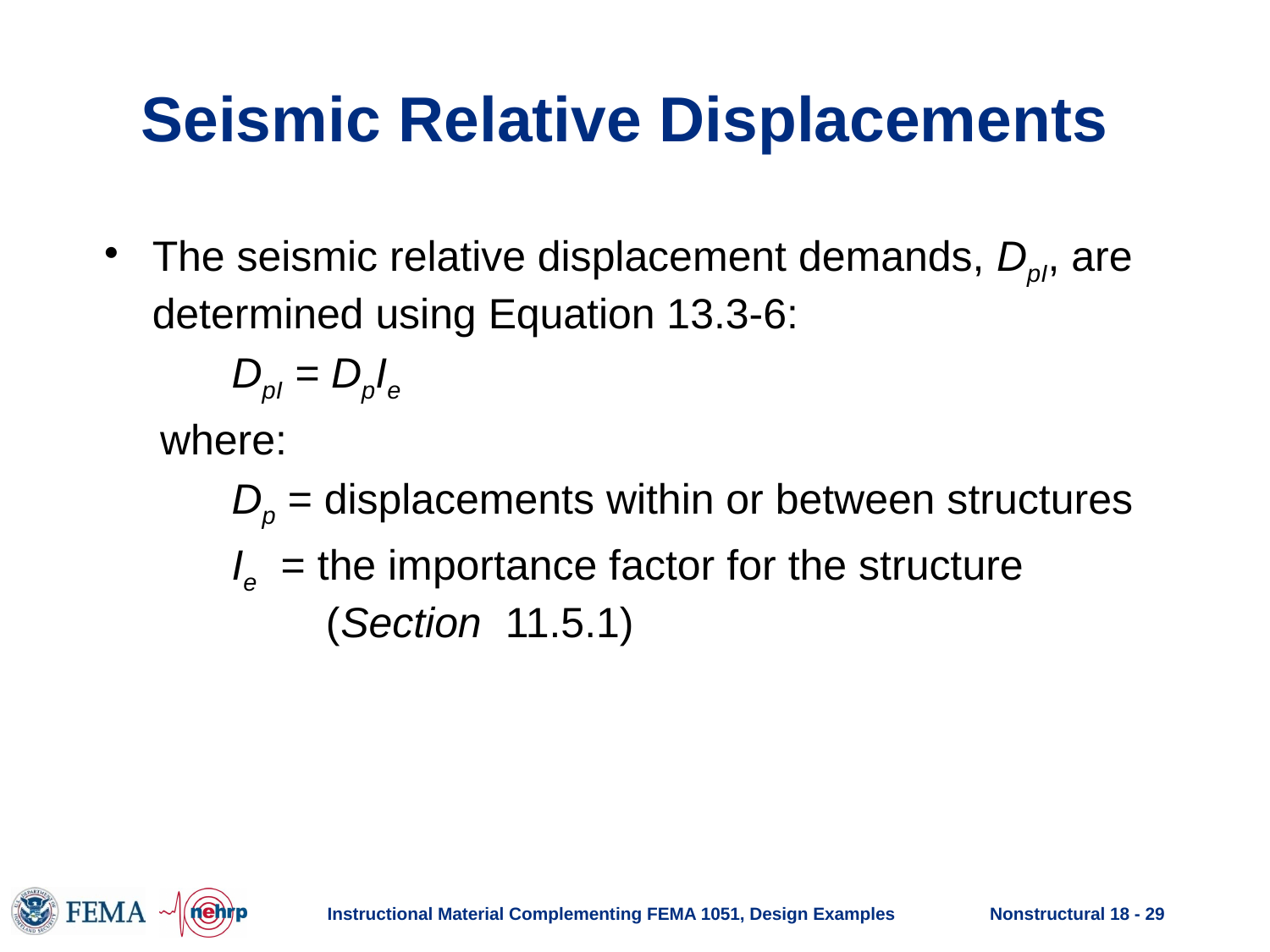

# Seismic Relative Displacements
The seismic relative displacement demands, DpI, are determined using Equation 13.3-6:
 	DpI = DpIe
where:
 	Dp = displacements within or between structures
 	Ie  = the importance factor for the structure 		        (Section  11.5.1)

Instructional Material Complementing FEMA 1051, Design Examples
Nonstructural 18 - 29